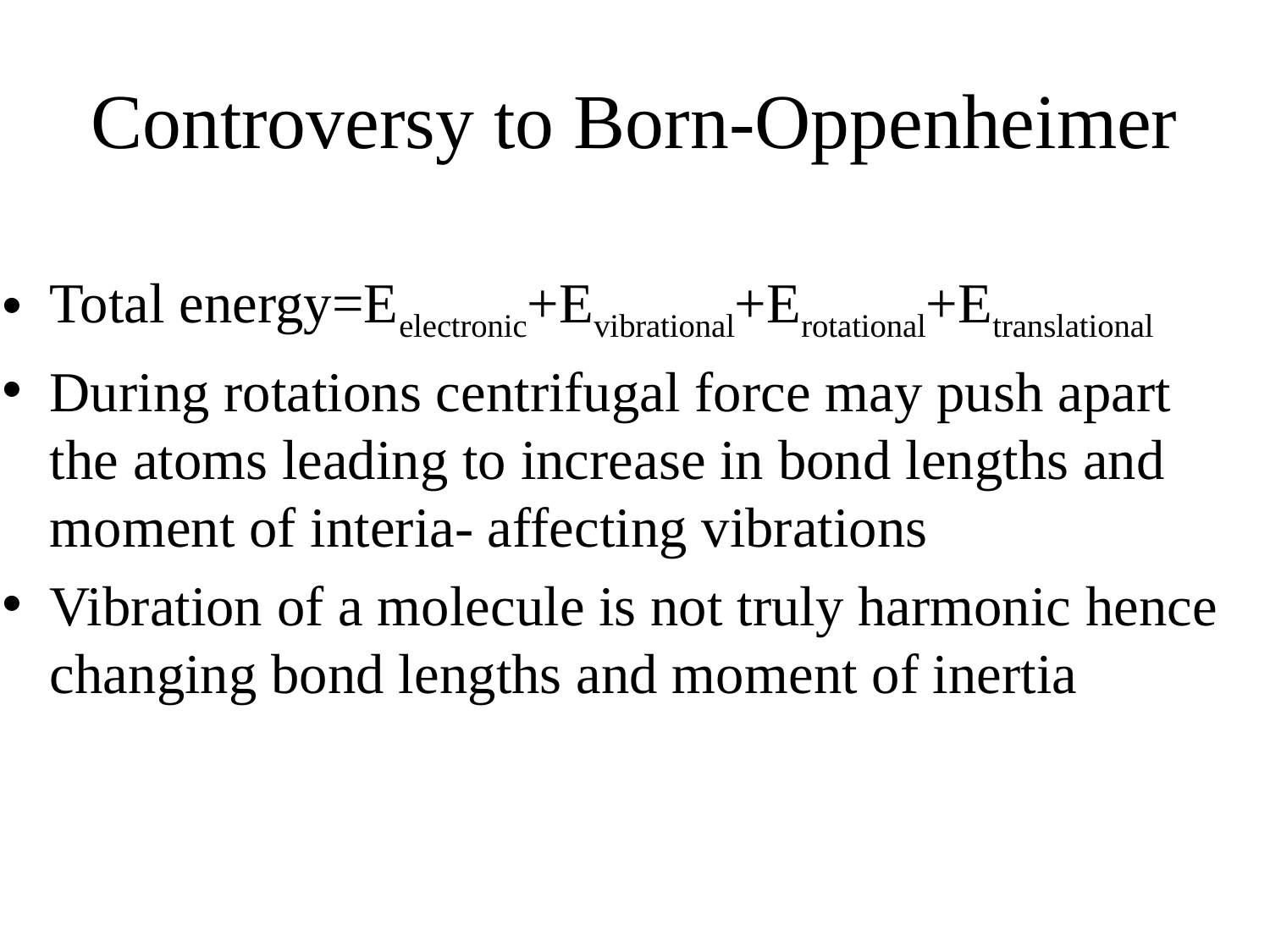

# Controversy to Born-Oppenheimer
Total energy=Eelectronic+Evibrational+Erotational+Etranslational
During rotations centrifugal force may push apart the atoms leading to increase in bond lengths and moment of interia- affecting vibrations
Vibration of a molecule is not truly harmonic hence changing bond lengths and moment of inertia